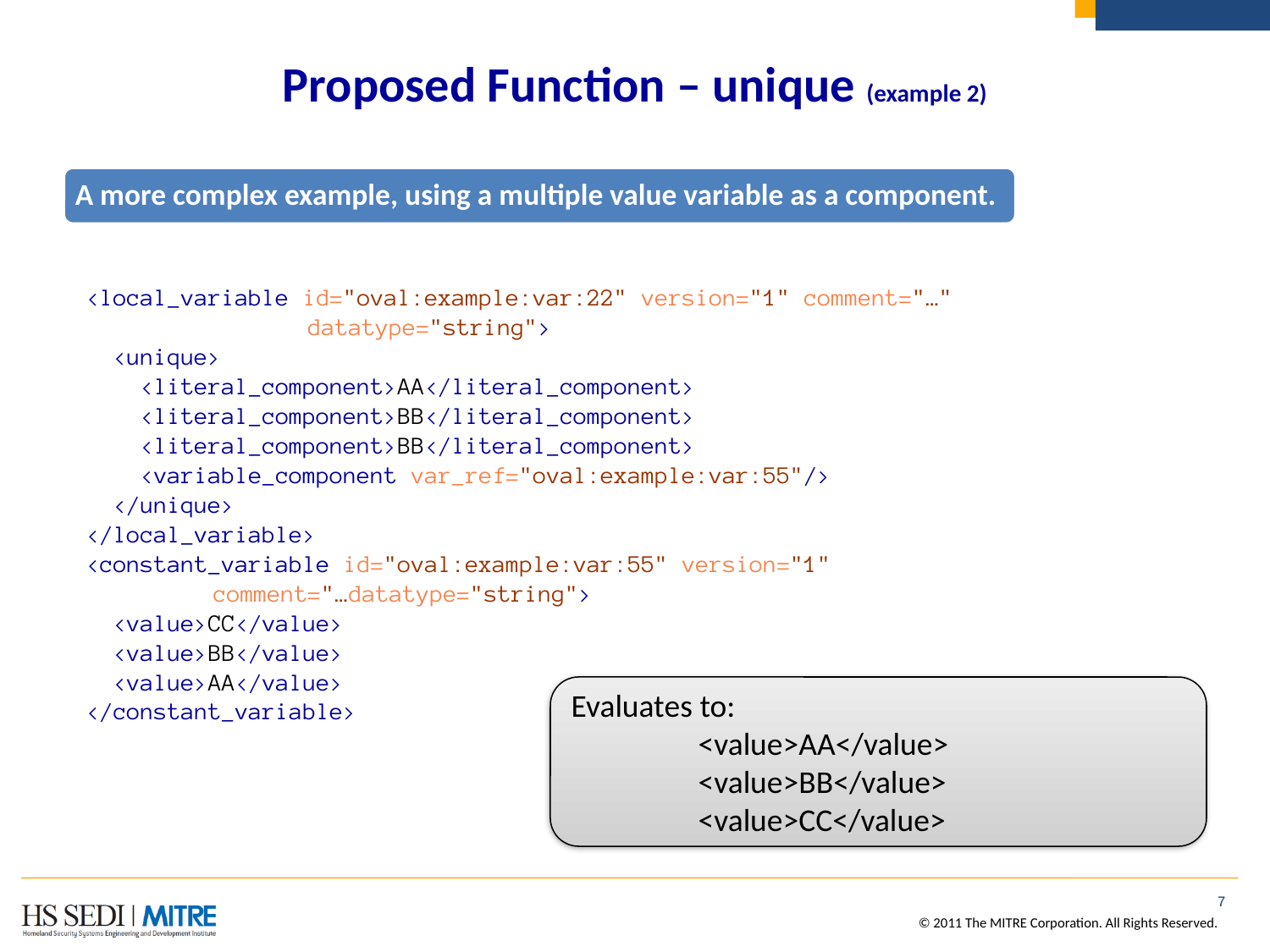

# Proposed Function – unique (example 2)
A more complex example, using a multiple value variable as a component.
<local_variable id="oval:example:var:22" version="1" comment="…" 		  	       datatype="string">
  <unique>
    <literal_component>AA</literal_component>
    <literal_component>BB</literal_component>
    <literal_component>BB</literal_component>
    <variable_component var_ref="oval:example:var:55"/>
  </unique>
</local_variable>
<constant_variable id="oval:example:var:55" version="1" 				comment="…datatype="string">
  <value>CC</value>
  <value>BB</value>
  <value>AA</value>
</constant_variable>
Evaluates to:
	<value>AA</value>
	<value>BB</value>
	<value>CC</value>
7